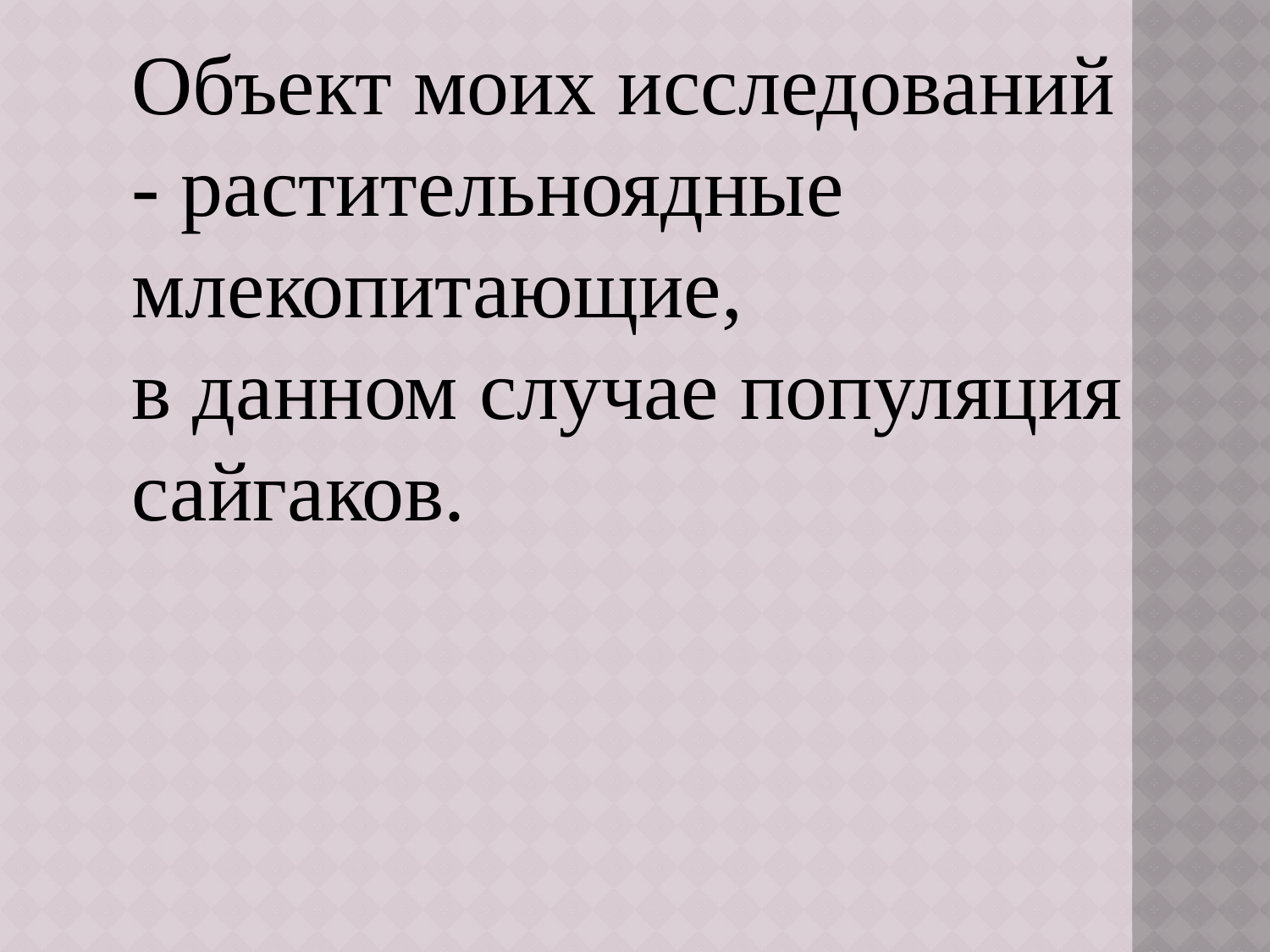

Объект моих исследований - растительноядные млекопитающие,
в данном случае популяция сайгаков.